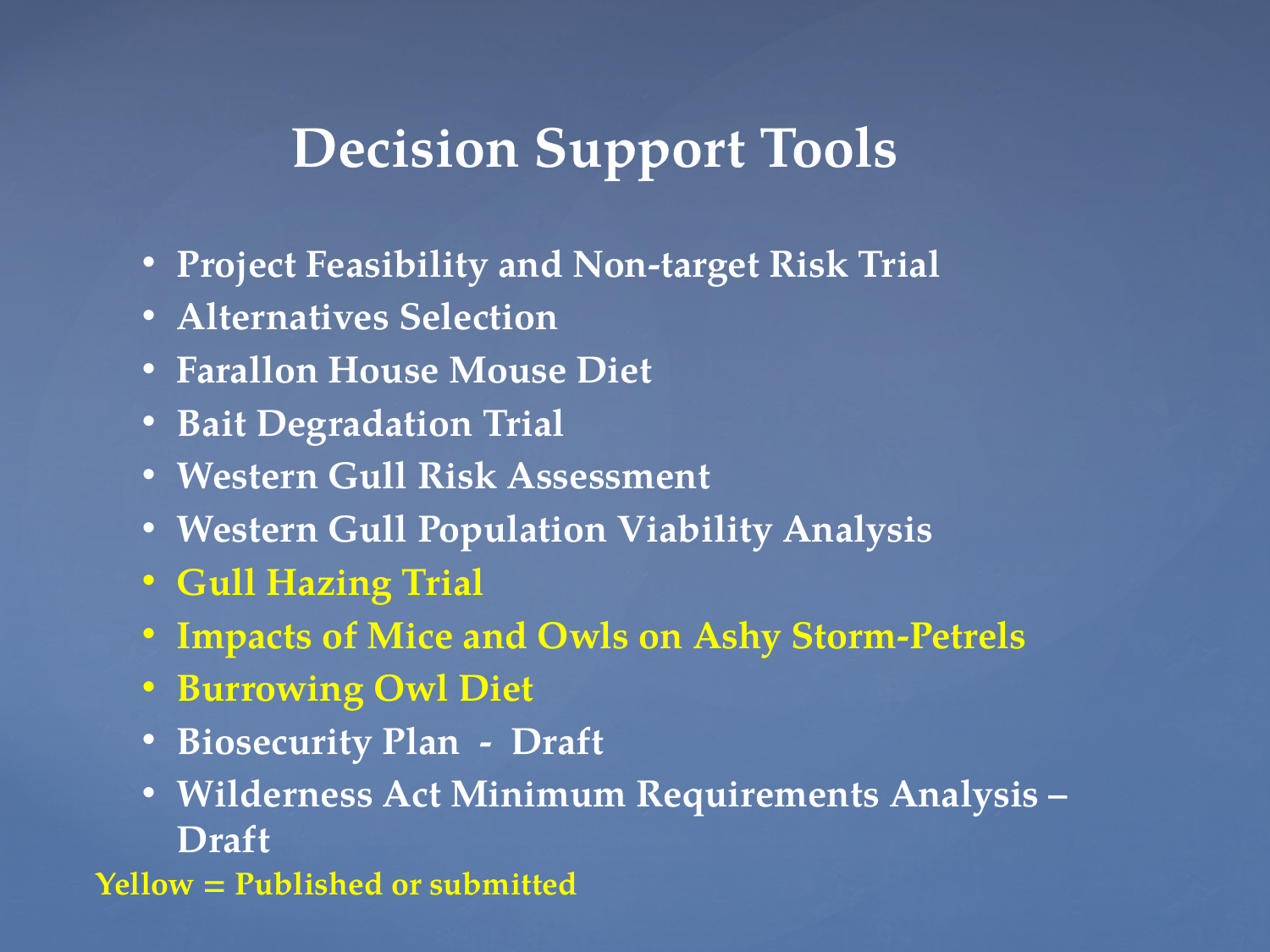

# Decision Support Tools
Project Feasibility and Non-target Risk Trial
Alternatives Selection
Farallon House Mouse Diet
Bait Degradation Trial
Western Gull Risk Assessment
Western Gull Population Viability Analysis
Gull Hazing Trial
Impacts of Mice and Owls on Ashy Storm-Petrels
Burrowing Owl Diet
Biosecurity Plan  -  Draft
Wilderness Act Minimum Requirements Analysis – Draft

Yellow = Published or submitted